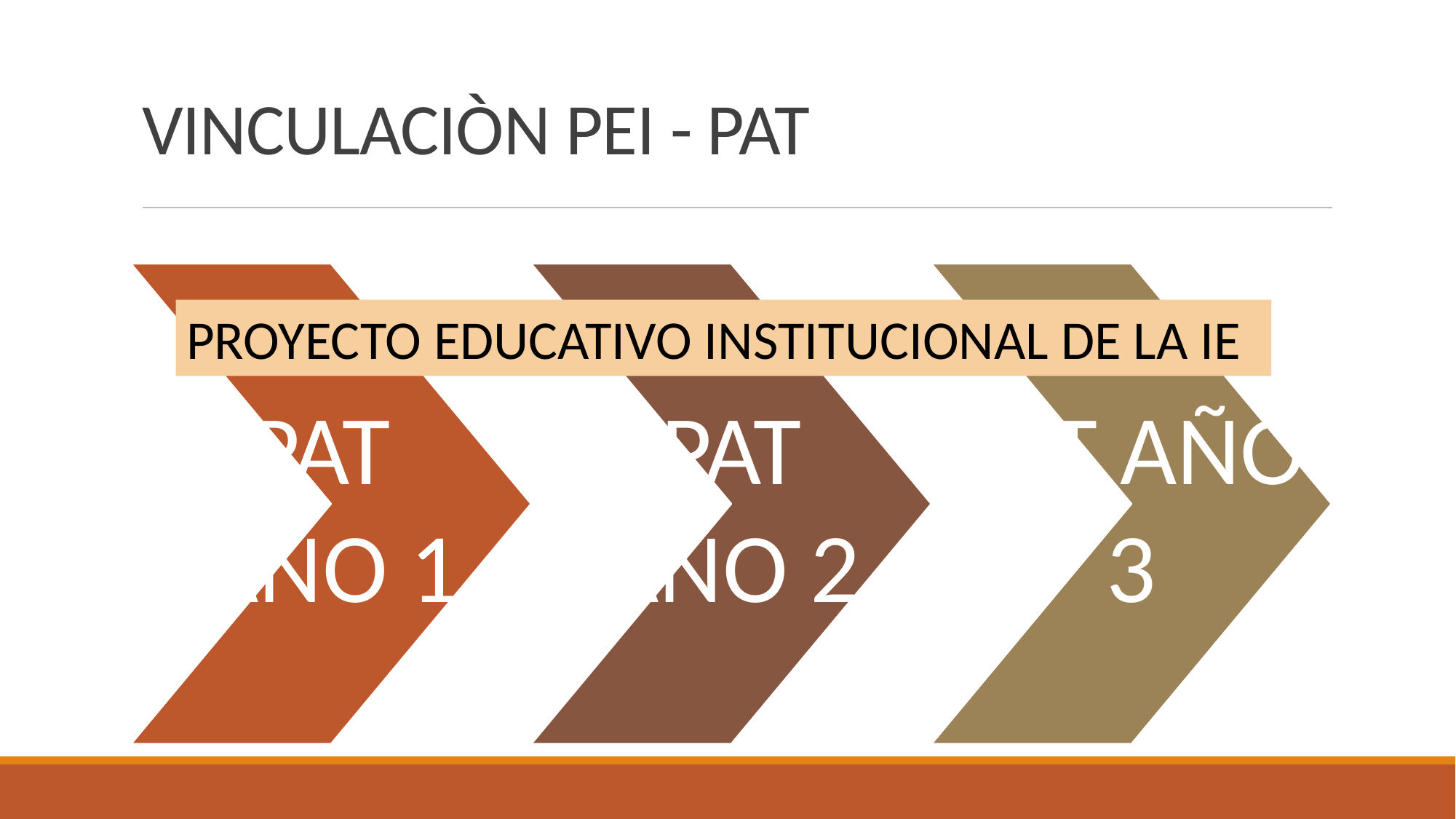

# VINCULACIÒN PEI - PAT
PAT
AÑO 1
PAT
AÑO 2
PROYECTO EDUCATIVO INSTITUCIONAL DE LA IE